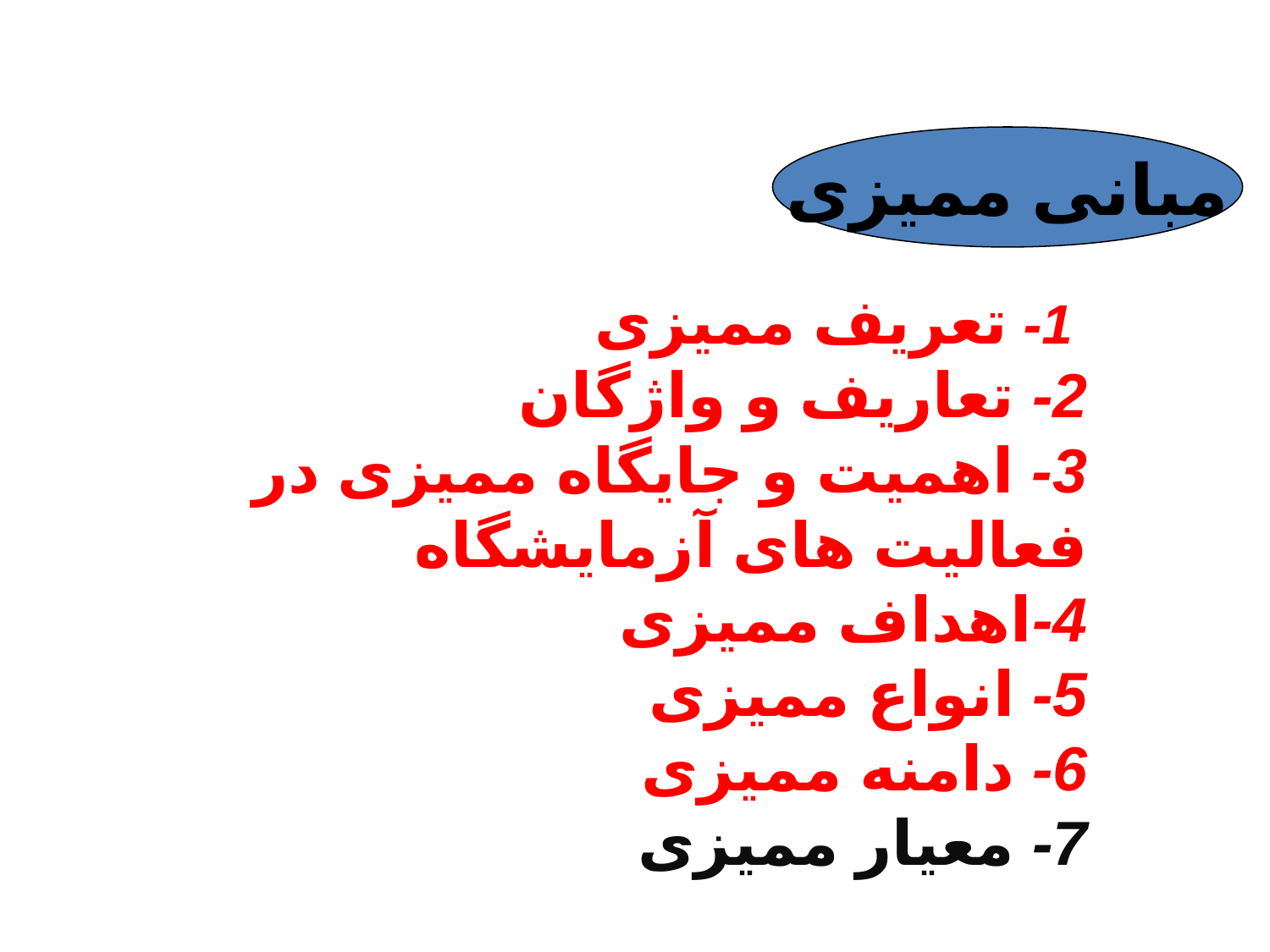

مبانی ممیزی
# 1- تعریف ممیزی 2- تعاریف و واژگان 3- اهمیت و جایگاه ممیزی در فعالیت های آزمایشگاه 4-اهداف ممیزی 5- انواع ممیزی 6- دامنه ممیزی 7- معیار ممیزی